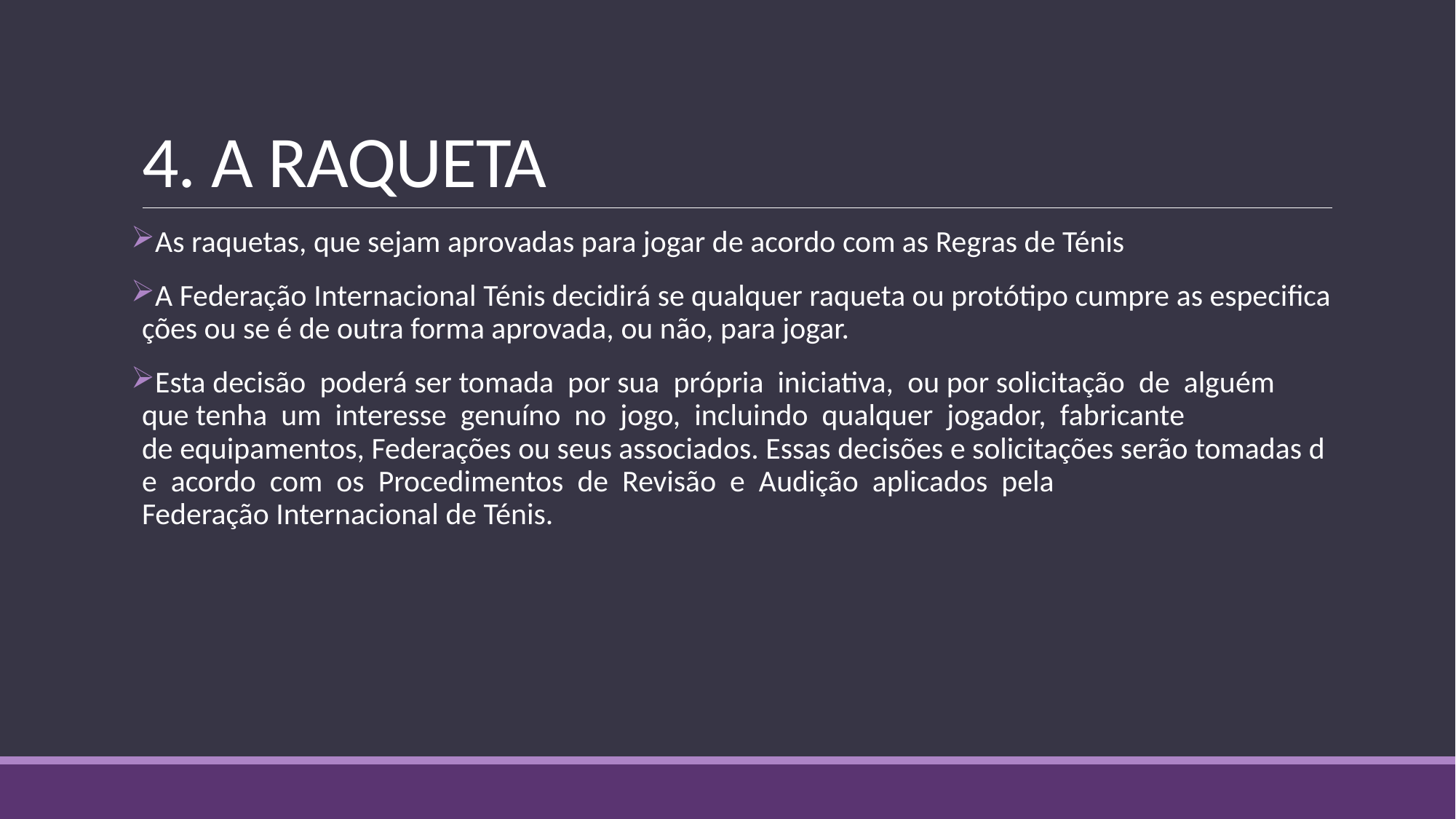

# 4. A RAQUETA
As raquetas, que sejam aprovadas para jogar de acordo com as Regras de Ténis
A Federação Internacional Ténis decidirá se qualquer raqueta ou protótipo cumpre as especificações ou se é de outra forma aprovada, ou não, para jogar.
Esta decisão  poderá ser tomada  por sua  própria  iniciativa,  ou por solicitação  de  alguém  que tenha  um  interesse  genuíno  no  jogo,  incluindo  qualquer  jogador,  fabricante  de equipamentos, Federações ou seus associados. Essas decisões e solicitações serão tomadas de  acordo  com  os  Procedimentos  de  Revisão  e  Audição  aplicados  pela  Federação Internacional de Ténis.